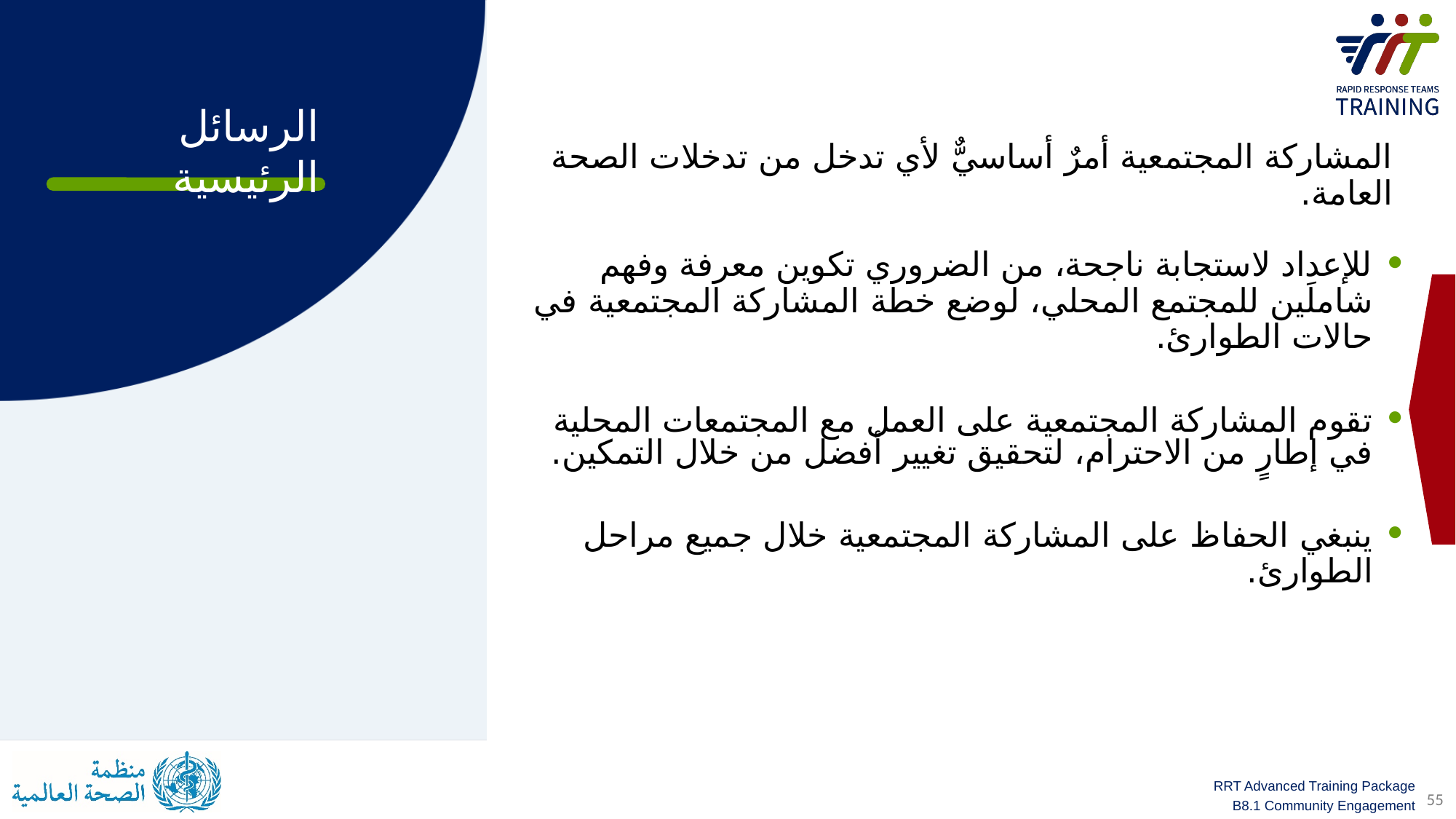

الرسائل الرئيسية
المشاركة المجتمعية أمرٌ أساسيٌّ لأي تدخل من تدخلات الصحة العامة.

للإعداد لاستجابة ناجحة، من الضروري تكوين معرفة وفهم شاملَين للمجتمع المحلي، لوضع خطة المشاركة المجتمعية في حالات الطوارئ.

تقوم المشاركة المجتمعية على العمل مع المجتمعات المحلية في إطارٍ من الاحترام، لتحقيق تغيير أفضل من خلال التمكين.

ينبغي الحفاظ على المشاركة المجتمعية خلال جميع مراحل الطوارئ.